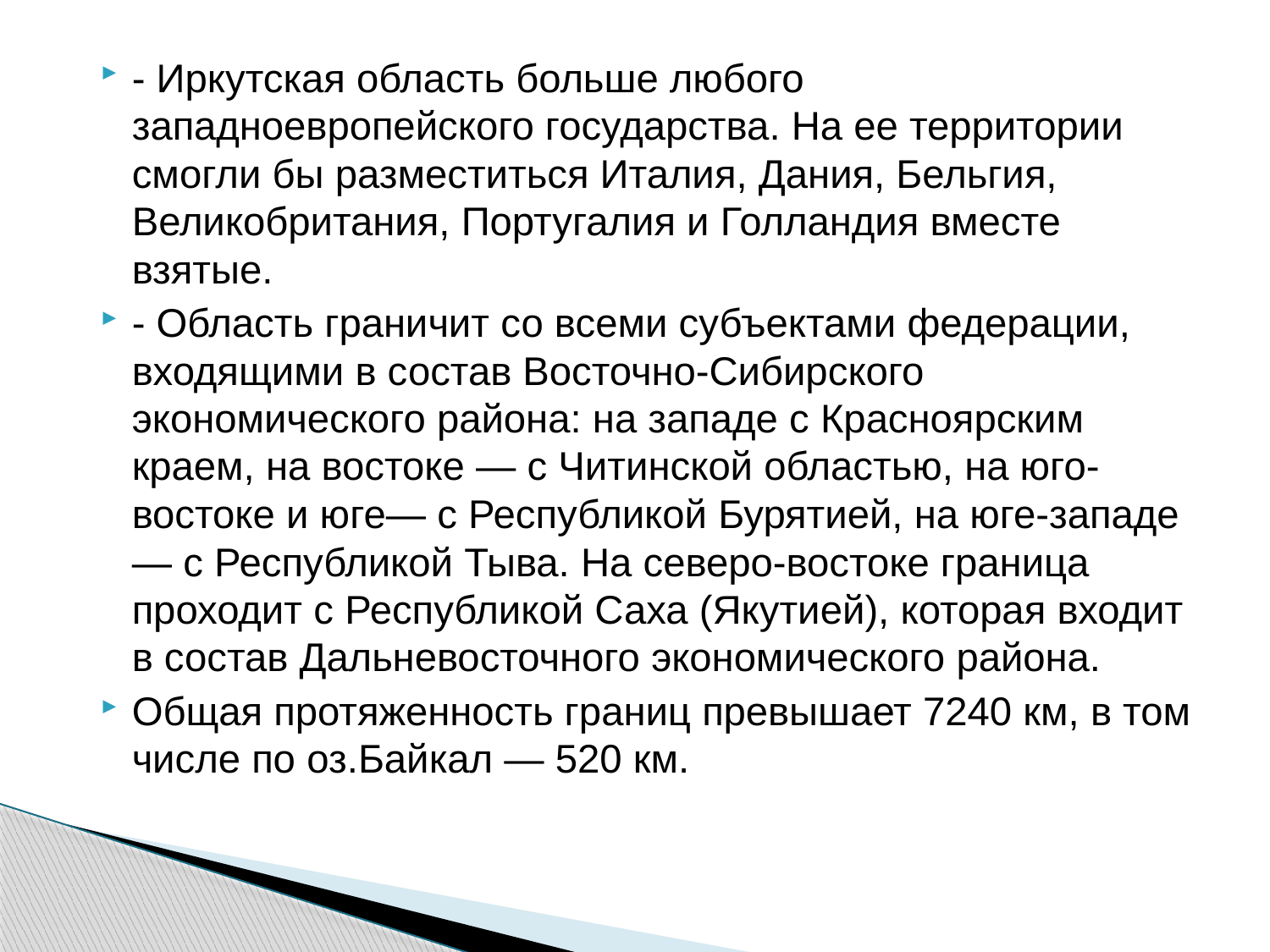

- Иркутская область больше любого западноевропейского государства. На ее территории смогли бы разместиться Италия, Дания, Бельгия, Великобритания, Португалия и Голландия вместе взятые.
- Область граничит со всеми субъектами федерации, входящими в состав Восточно-Сибирского экономического района: на западе с Красноярским краем, на востоке — с Читинской областью, на юго-востоке и юге— с Республикой Бурятией, на юге-западе— с Республикой Тыва. На северо-востоке граница проходит с Республикой Саха (Якутией), которая входит в состав Дальневосточного экономического района.
Общая протяженность границ превышает 7240 км, в том числе по оз.Байкал — 520 км.